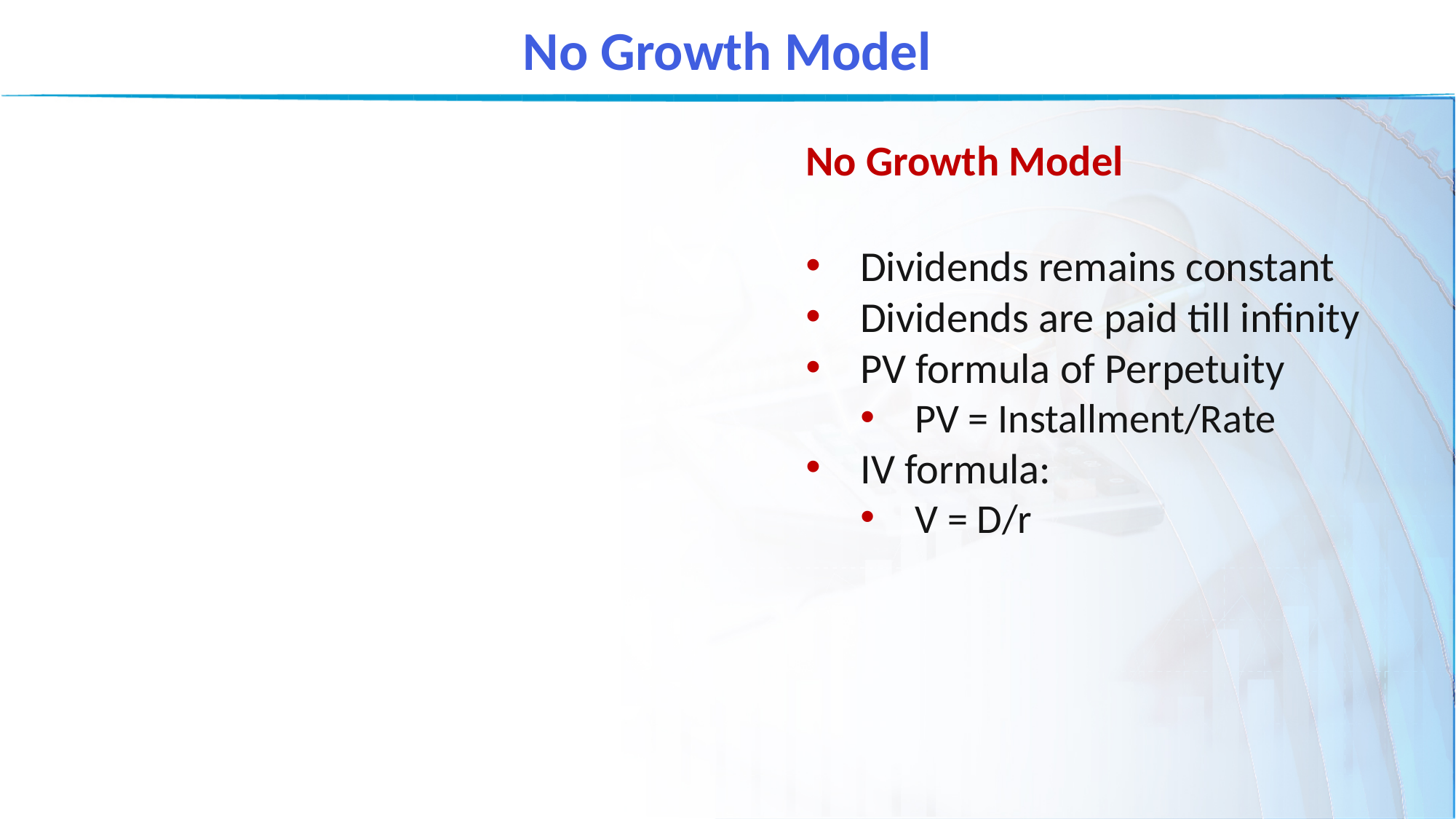

No Growth Model
No Growth Model

Dividends remains constant
Dividends are paid till infinity
PV formula of Perpetuity
PV = Installment/Rate
IV formula:
V = D/r